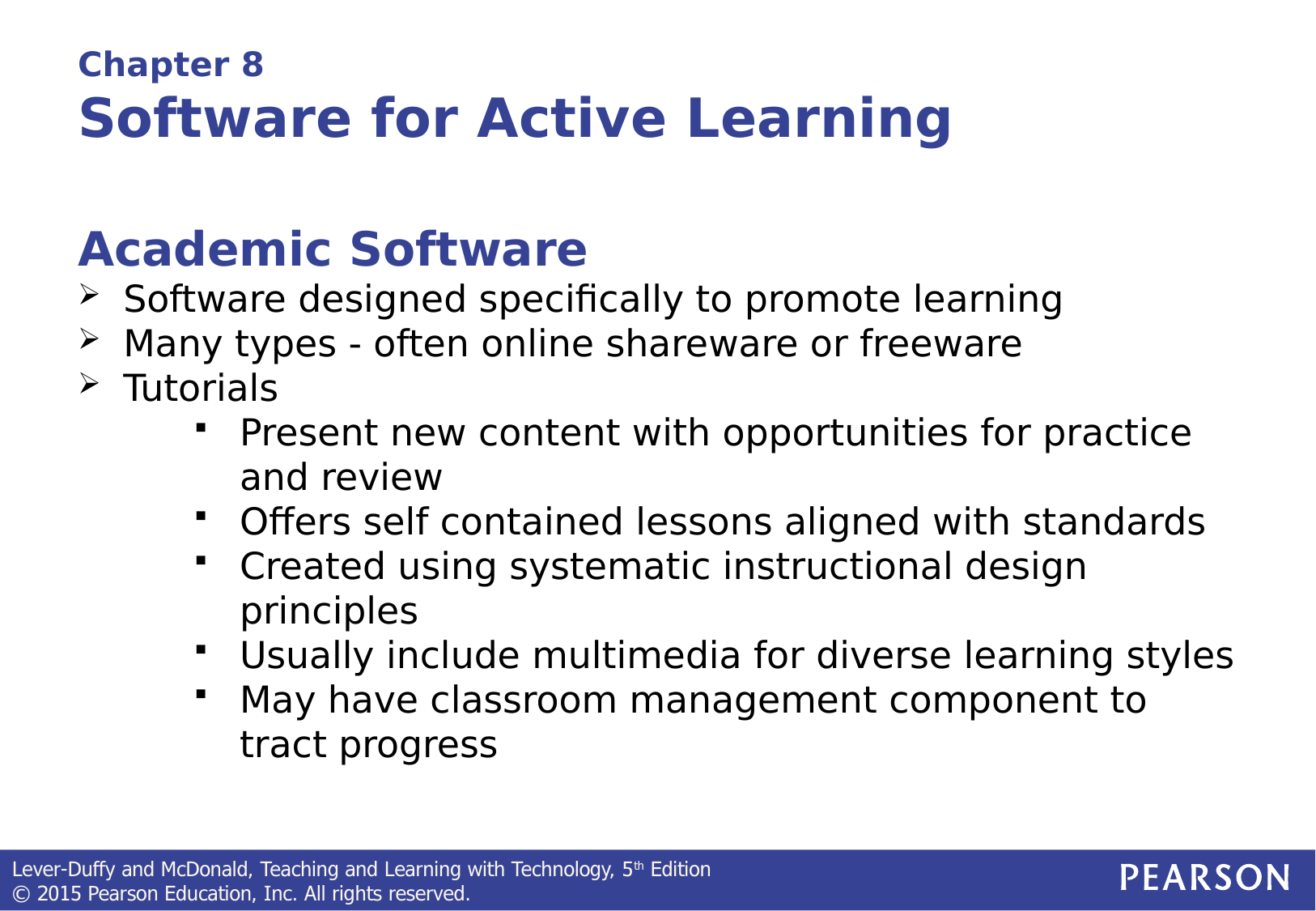

# Chapter 8 Software for Active Learning
Academic Software
Software designed specifically to promote learning
Many types - often online shareware or freeware
Tutorials
Present new content with opportunities for practice and review
Offers self contained lessons aligned with standards
Created using systematic instructional design principles
Usually include multimedia for diverse learning styles
May have classroom management component to tract progress